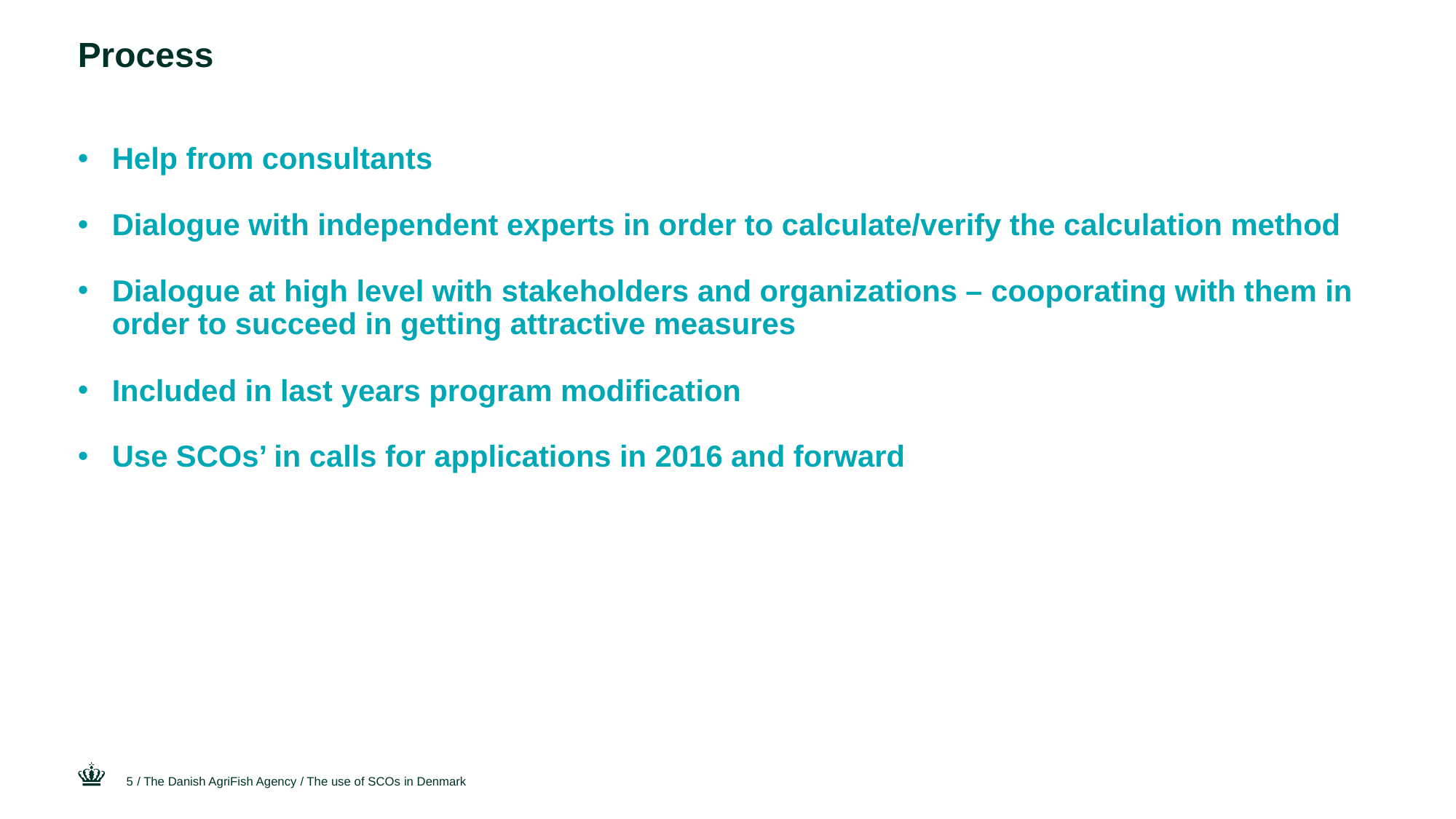

# Process
Help from consultants

Dialogue with independent experts in order to calculate/verify the calculation method

Dialogue at high level with stakeholders and organizations – cooporating with them in order to succeed in getting attractive measures

Included in last years program modification

Use SCOs’ in calls for applications in 2016 and forward

5
/ The Danish AgriFish Agency / The use of SCOs in Denmark
28 September 2016